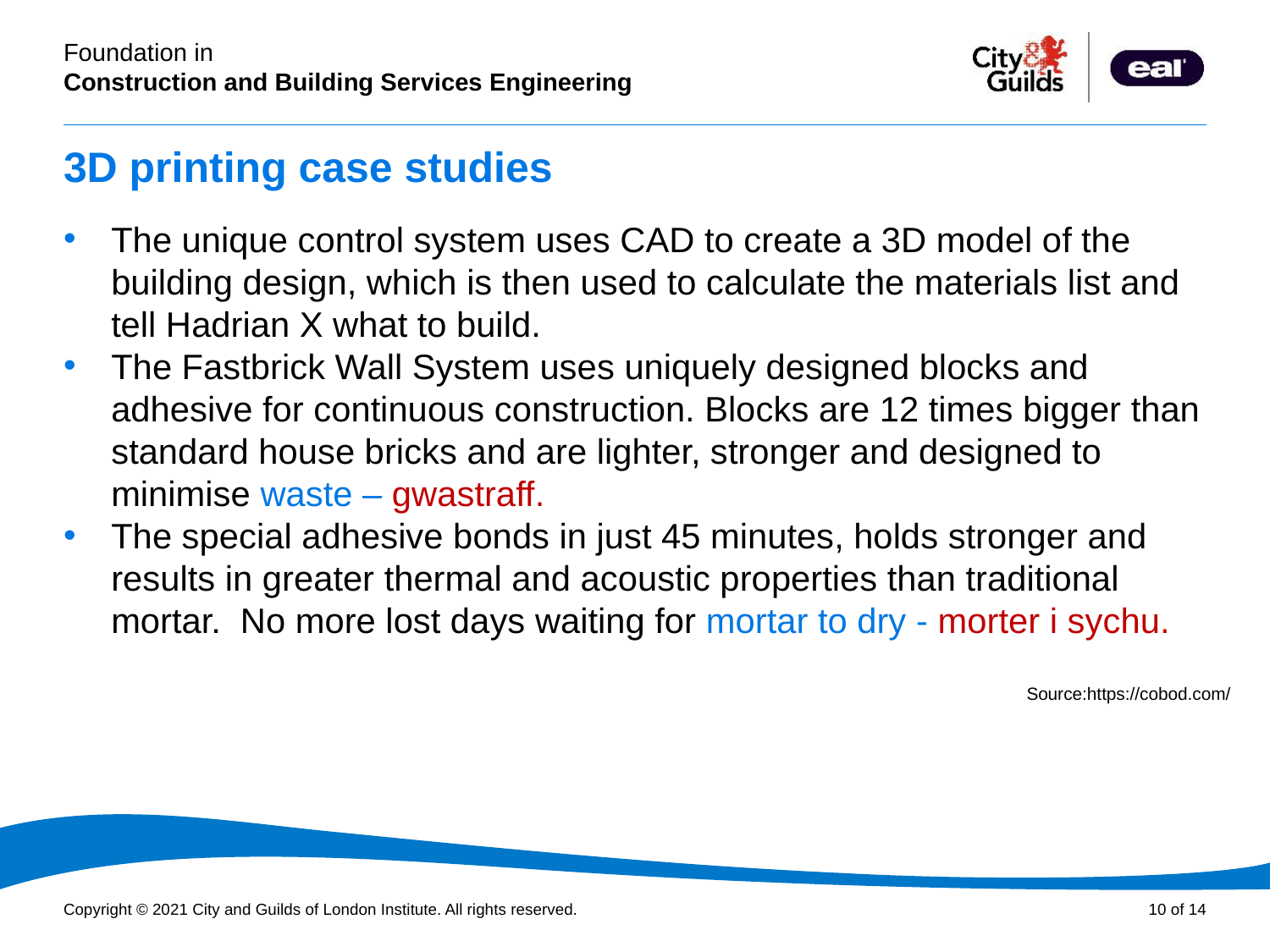

# 3D printing case studies
The unique control system uses CAD to create a 3D model of the building design, which is then used to calculate the materials list and tell Hadrian X what to build.
The Fastbrick Wall System uses uniquely designed blocks and adhesive for continuous construction. Blocks are 12 times bigger than standard house bricks and are lighter, stronger and designed to minimise waste – gwastraff.
The special adhesive bonds in just 45 minutes, holds stronger and results in greater thermal and acoustic properties than traditional mortar.  No more lost days waiting for mortar to dry - morter i sychu.

Source:https://cobod.com/